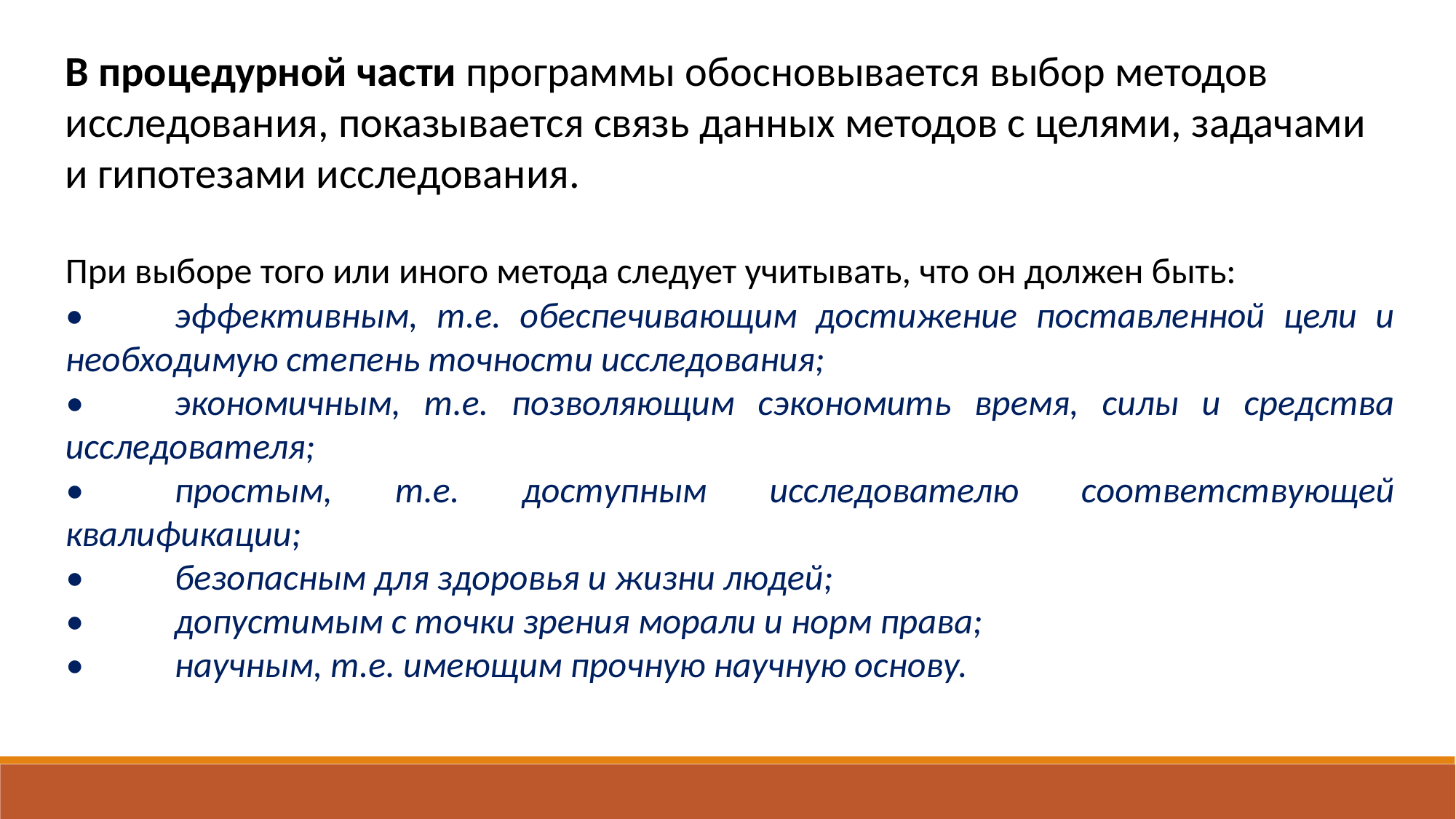

В процедурной части программы обосновывается выбор методов исследования, показывается связь данных методов с целями, задачами и гипотезами исследования.

При выборе того или иного метода следует учитывать, что он должен быть:
•	эффективным, т.е. обеспечивающим достижение поставленной цели и необходимую степень точности исследования;
•	экономичным, т.е. позволяющим сэкономить время, силы и средства исследователя;
•	простым, т.е. доступным исследователю соответствующей квалификации;
•	безопасным для здоровья и жизни людей;
•	допустимым с точки зрения морали и норм права;
•	научным, т.е. имеющим прочную научную основу.